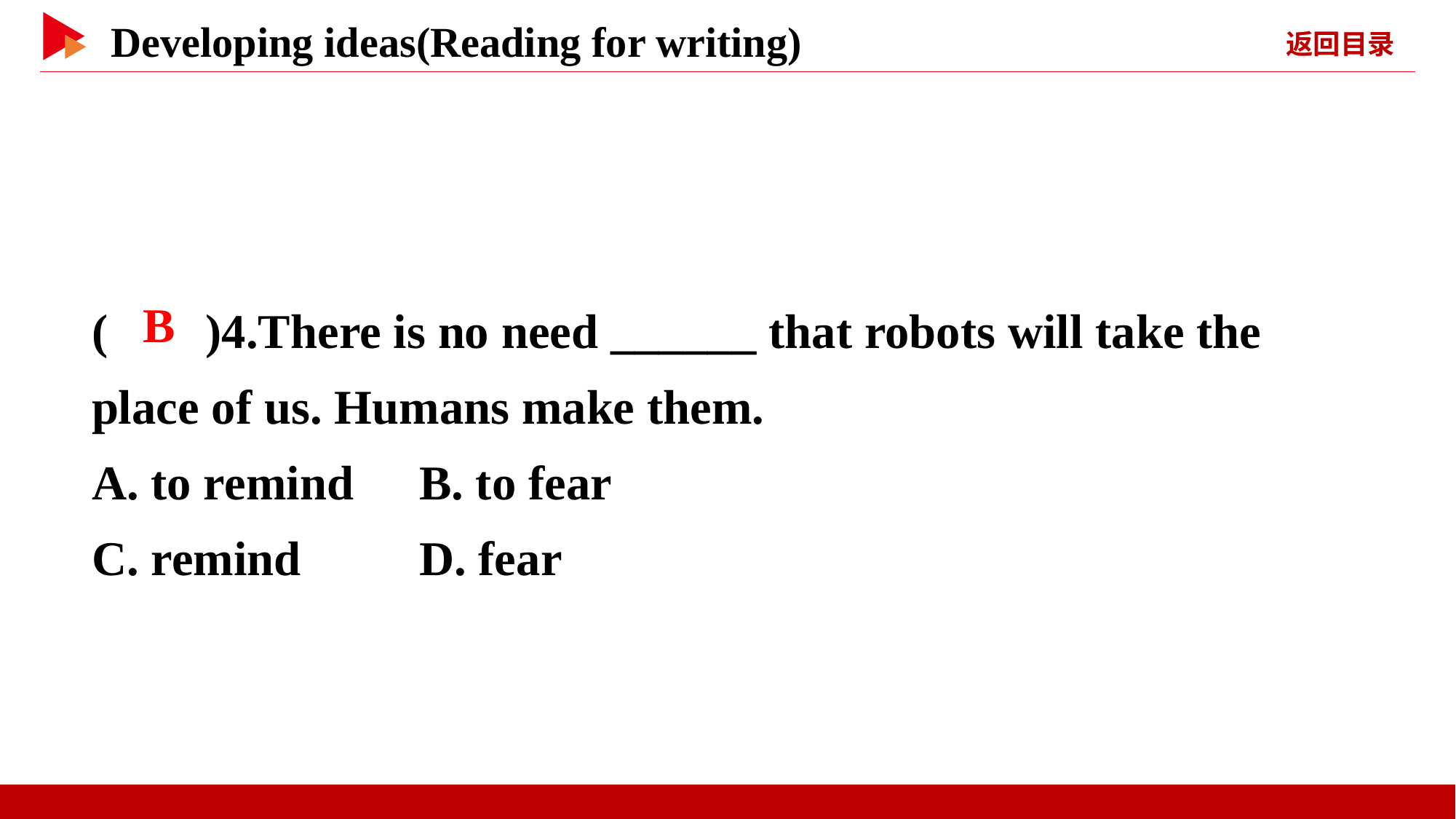

(        )4.There is no need ______ that robots will take the place of us. Humans make them.
A. to remind	B. to fear
C. remind		D. fear
   B